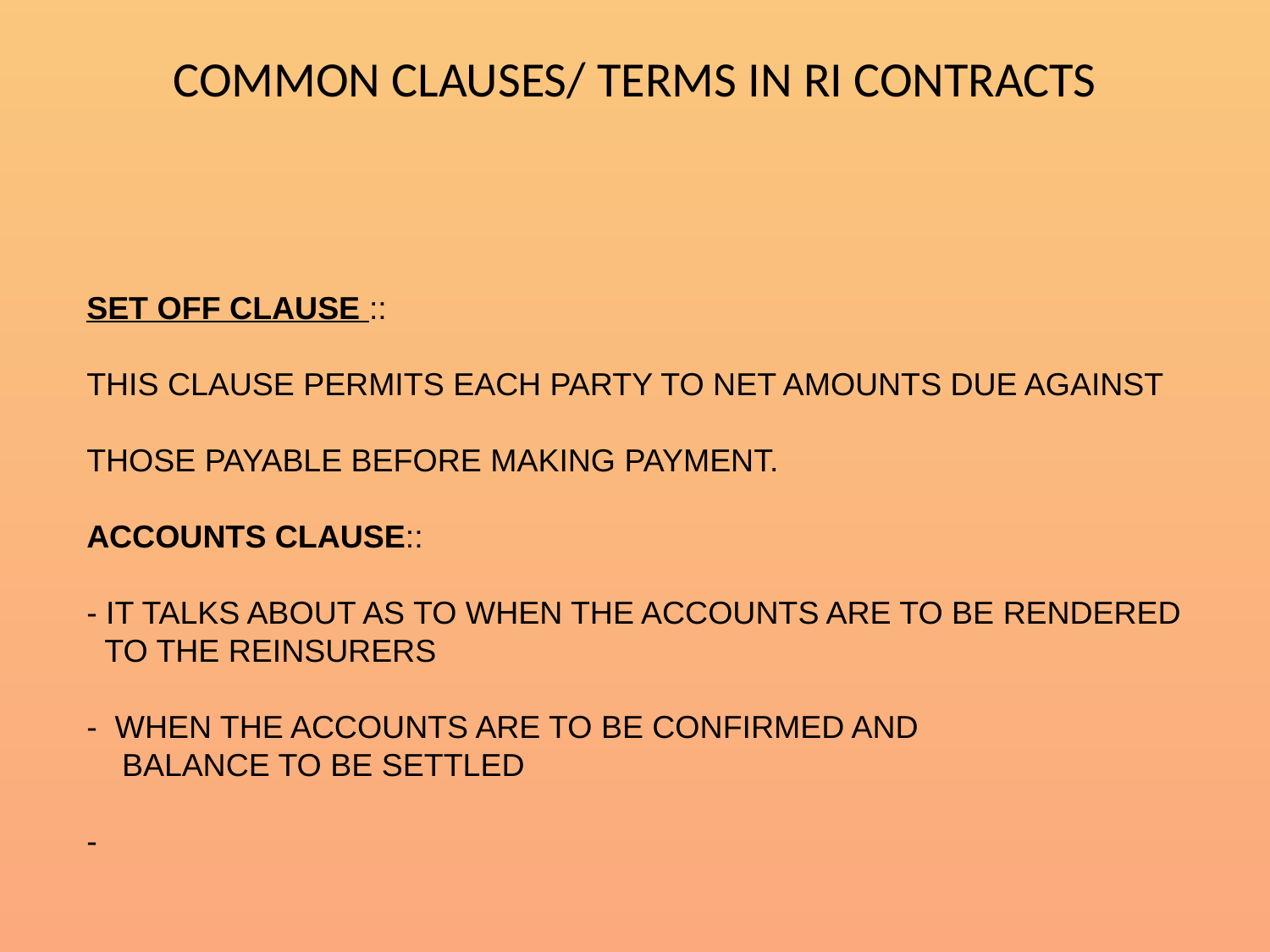

# COMMON CLAUSES/ TERMS IN RI CONTRACTS

SET OFF CLAUSE ::

THIS CLAUSE PERMITS EACH PARTY TO NET AMOUNTS DUE AGAINST

THOSE PAYABLE BEFORE MAKING PAYMENT.

ACCOUNTS CLAUSE::

- IT TALKS ABOUT AS TO WHEN THE ACCOUNTS ARE TO BE RENDERED
  TO THE REINSURERS

-  WHEN THE ACCOUNTS ARE TO BE CONFIRMED AND
    BALANCE TO BE SETTLED

-